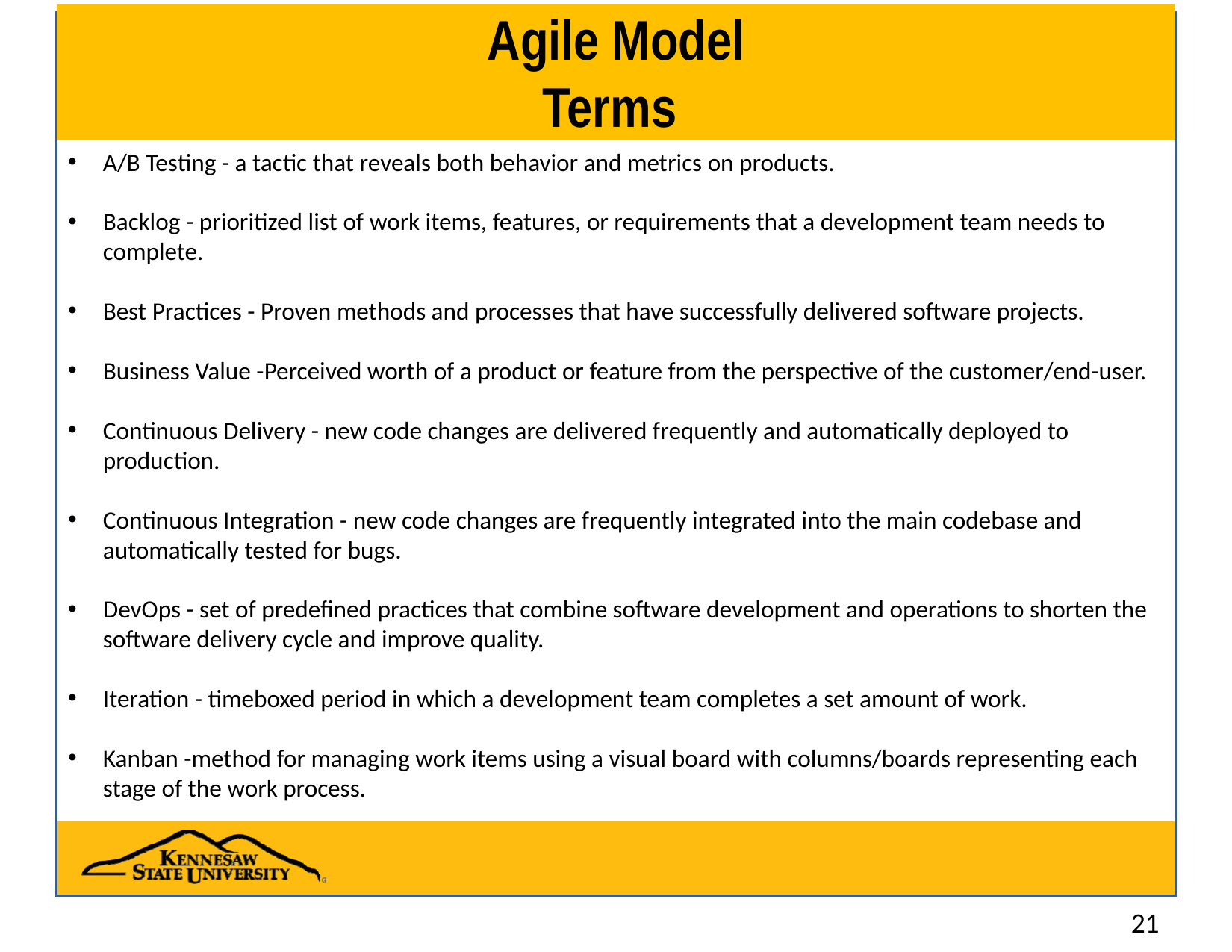

# Agile Model Terms
A/B Testing - a tactic that reveals both behavior and metrics on products.

Backlog - prioritized list of work items, features, or requirements that a development team needs to complete.

Best Practices - Proven methods and processes that have successfully delivered software projects.

Business Value -Perceived worth of a product or feature from the perspective of the customer/end-user.

Continuous Delivery - new code changes are delivered frequently and automatically deployed to production.

Continuous Integration - new code changes are frequently integrated into the main codebase and automatically tested for bugs.

DevOps - set of predefined practices that combine software development and operations to shorten the software delivery cycle and improve quality.

Iteration - timeboxed period in which a development team completes a set amount of work.

Kanban -method for managing work items using a visual board with columns/boards representing each stage of the work process.